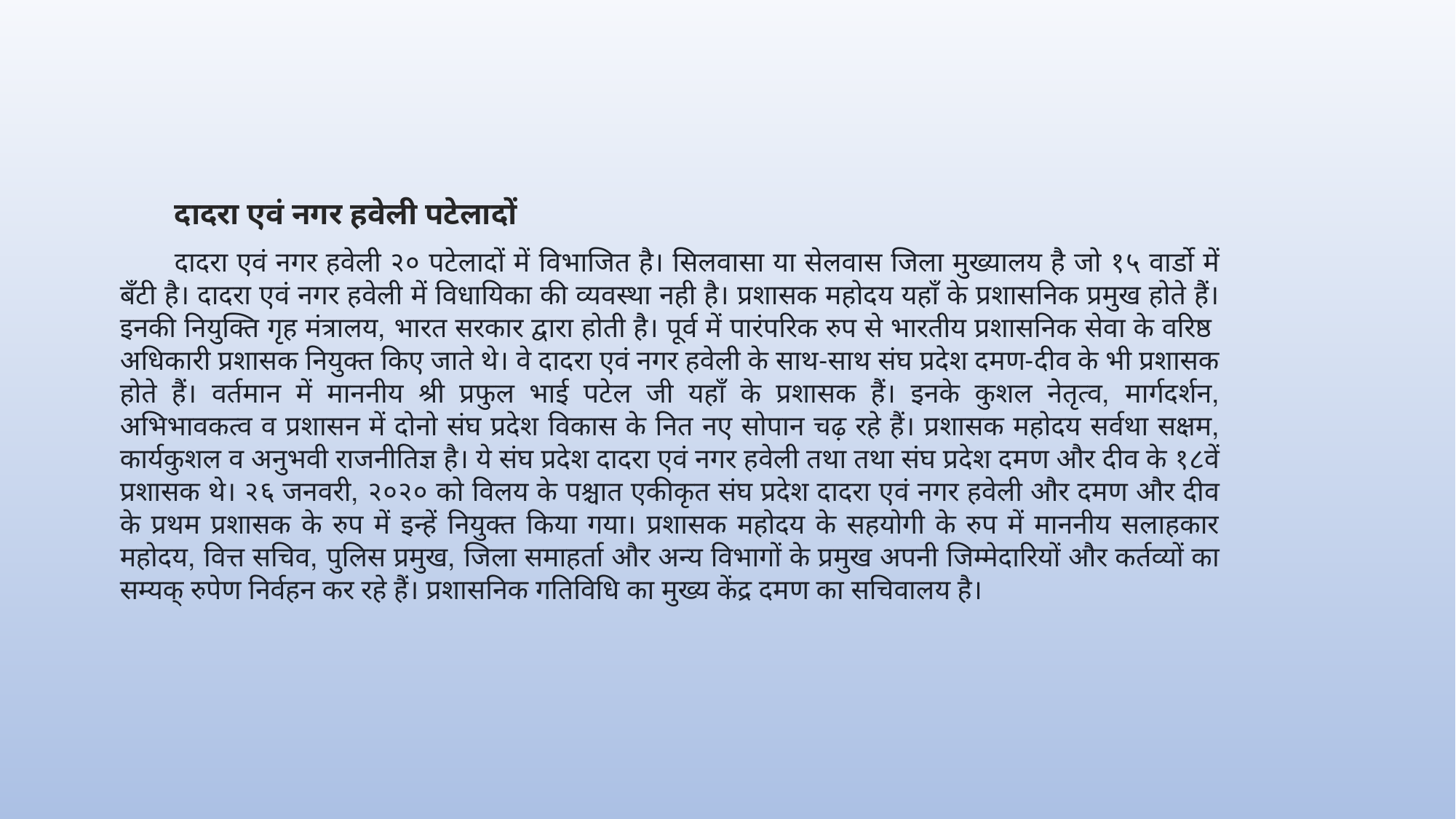

दादरा एवं नगर हवेली पटेलादों
दादरा एवं नगर हवेली २० पटेलादों में विभाजित है। सिलवासा या सेलवास जिला मुख्यालय है जो १५ वार्डो में बँटी है। दादरा एवं नगर हवेली में विधायिका की व्यवस्था नही है। प्रशासक महोदय यहाँ के प्रशासनिक प्रमुख होते हैं। इनकी नियुक्ति गृह मंत्रालय, भारत सरकार द्वारा होती है। पूर्व में पारंपरिक रुप से भारतीय प्रशासनिक सेवा के वरिष्ठ  अधिकारी प्रशासक नियुक्त किए जाते थे। वे दादरा एवं नगर हवेली के साथ-साथ संघ प्रदेश दमण-दीव के भी प्रशासक होते हैं। वर्तमान में माननीय श्री प्रफुल भाई पटेल जी यहाँ के प्रशासक हैं। इनके कुशल नेतृत्व, मार्गदर्शन, अभिभावकत्व व प्रशासन में दोनो संघ प्रदेश विकास के नित नए सोपान चढ़ रहे हैं। प्रशासक महोदय सर्वथा सक्षम, कार्यकुशल व अनुभवी राजनीतिज्ञ है। ये संघ प्रदेश दादरा एवं नगर हवेली तथा तथा संघ प्रदेश दमण और दीव के १८वें प्रशासक थे। २६ जनवरी, २०२० को विलय के पश्चात एकीकृत संघ प्रदेश दादरा एवं नगर हवेली और दमण और दीव के प्रथम प्रशासक के रुप में इन्हें नियुक्त किया गया। प्रशासक महोदय के सहयोगी के रुप में माननीय सलाहकार महोदय, वित्त सचिव, पुलिस प्रमुख, जिला समाहर्ता और अन्य विभागों के प्रमुख अपनी जिम्मेदारियों और कर्तव्यों का सम्यक् रुपेण निर्वहन कर रहे हैं। प्रशासनिक गतिविधि का मुख्य केंद्र दमण का सचिवालय है।